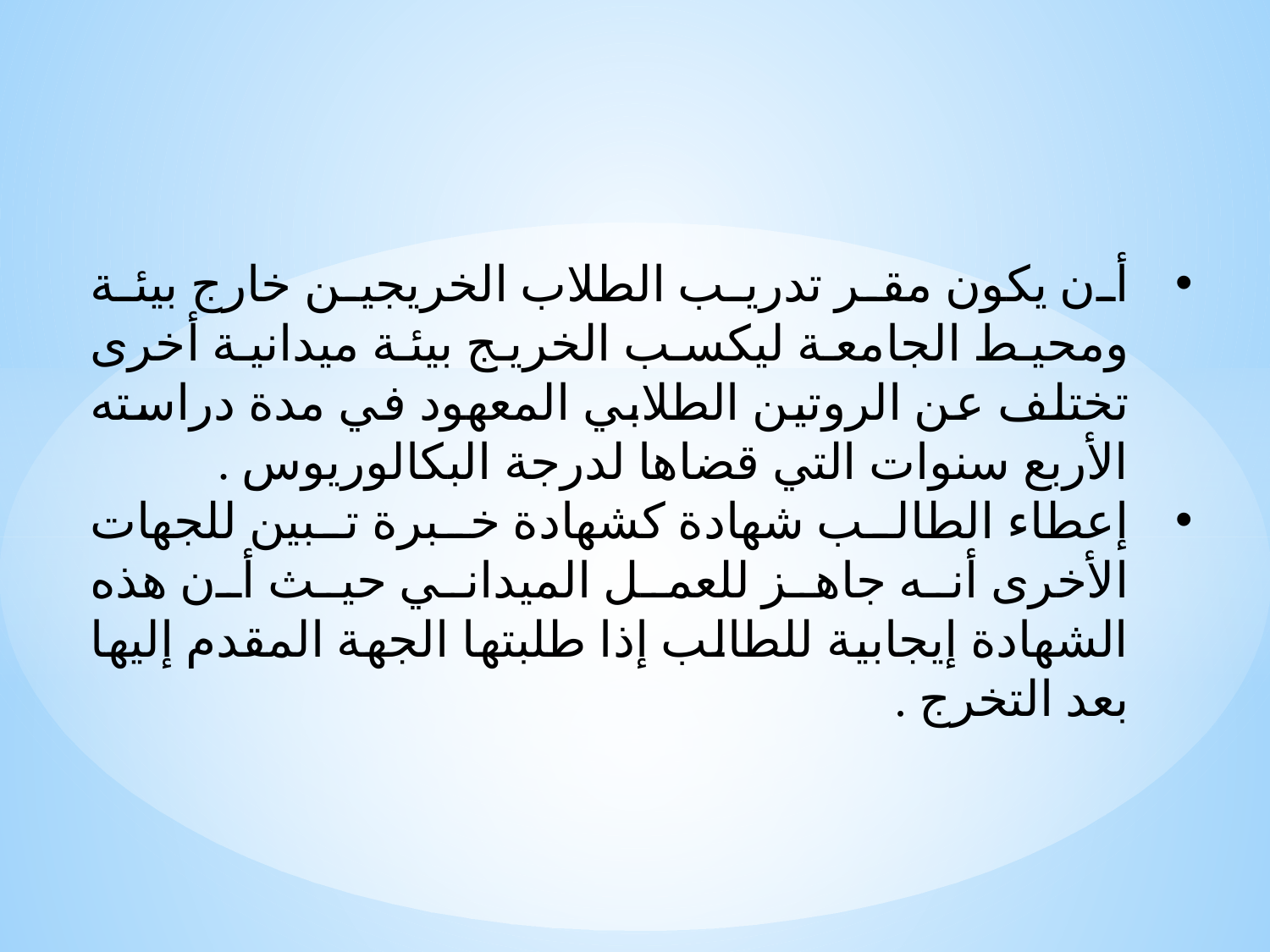

أن يكون مقر تدريب الطلاب الخريجين خارج بيئة ومحيط الجامعة ليكسب الخريج بيئة ميدانية أخرى تختلف عن الروتين الطلابي المعهود في مدة دراسته الأربع سنوات التي قضاها لدرجة البكالوريوس .
إعطاء الطالب شهادة كشهادة خبرة تبين للجهات الأخرى أنه جاهز للعمل الميداني حيث أن هذه الشهادة إيجابية للطالب إذا طلبتها الجهة المقدم إليها بعد التخرج .